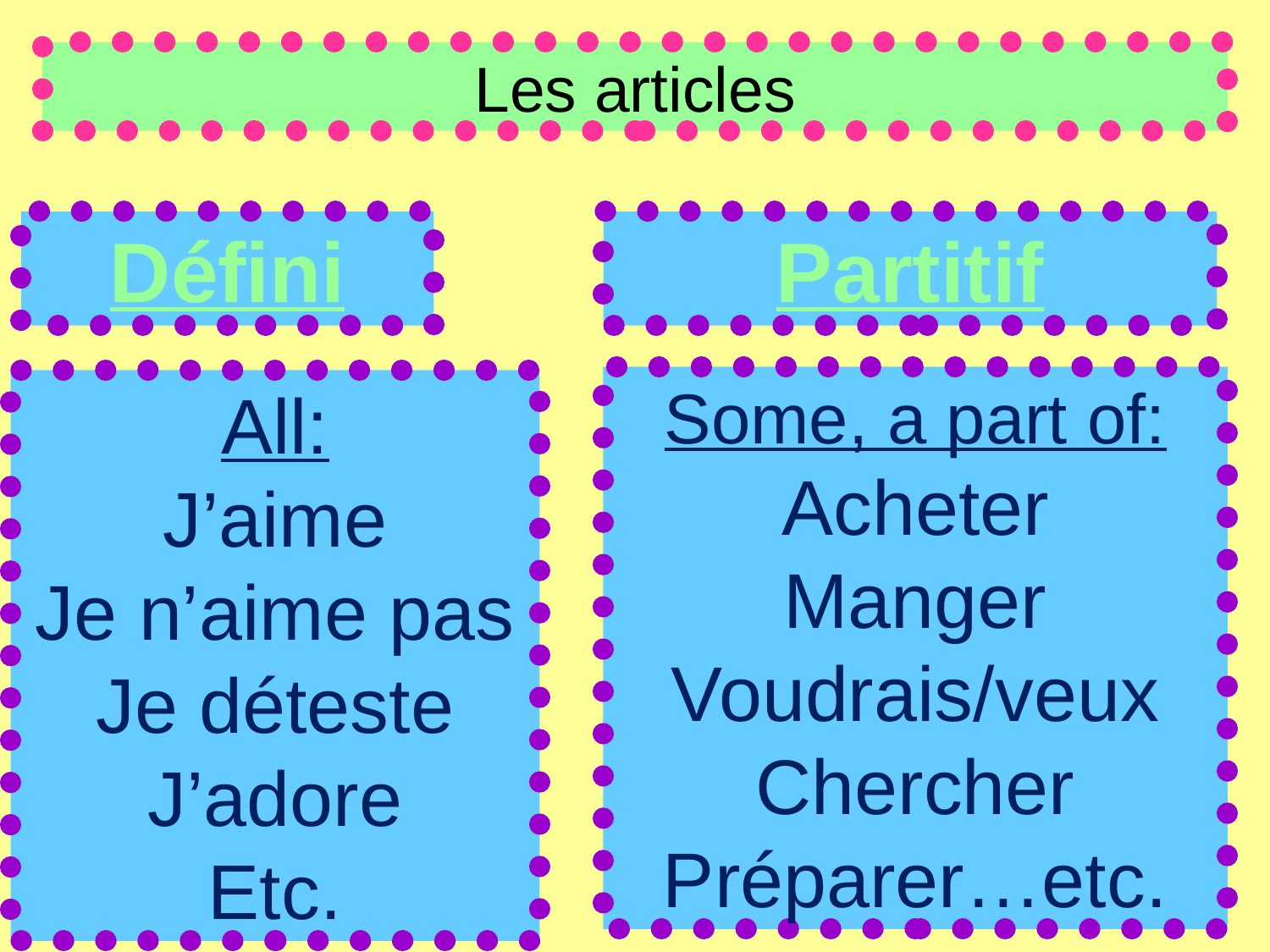

Les articles
Défini
Partitif
Some, a part of:
Acheter
Manger
Voudrais/veux
Chercher
Préparer…etc.
All:
J’aime
Je n’aime pas
Je déteste
J’adore
Etc.